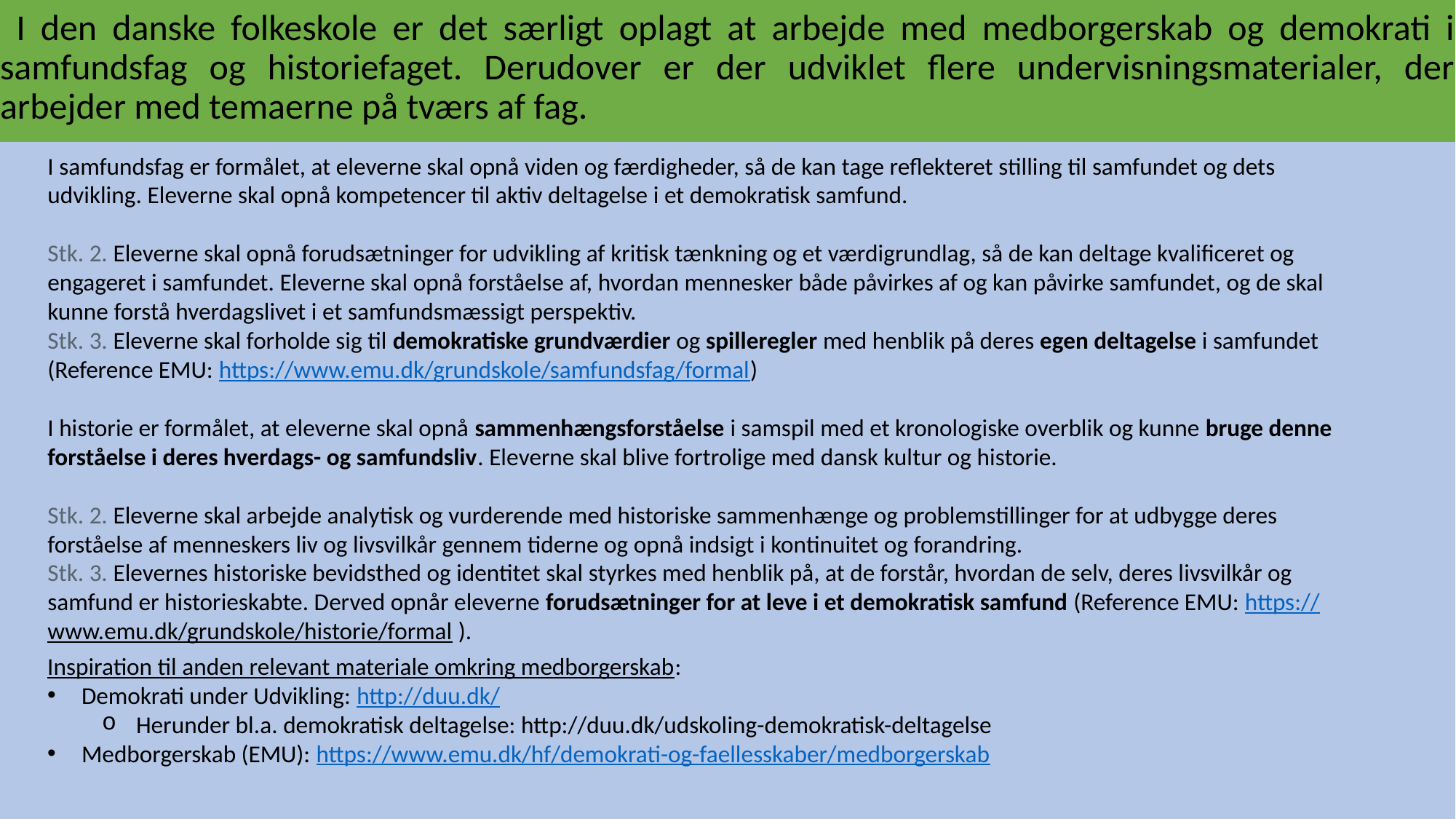

# I den danske folkeskole er det særligt oplagt at arbejde med medborgerskab og demokrati i samfundsfag og historiefaget. Derudover er der udviklet flere undervisningsmaterialer, der arbejder med temaerne på tværs af fag.

I samfundsfag er formålet, at eleverne skal opnå viden og færdigheder, så de kan tage reflekteret stilling til samfundet og dets udvikling. Eleverne skal opnå kompetencer til aktiv deltagelse i et demokratisk samfund.

Stk. 2. Eleverne skal opnå forudsætninger for udvikling af kritisk tænkning og et værdigrundlag, så de kan deltage kvalificeret og engageret i samfundet. Eleverne skal opnå forståelse af, hvordan mennesker både påvirkes af og kan påvirke samfundet, og de skal kunne forstå hverdagslivet i et samfundsmæssigt perspektiv.
Stk. 3. Eleverne skal forholde sig til demokratiske grundværdier og spilleregler med henblik på deres egen deltagelse i samfundet
(Reference EMU: https://www.emu.dk/grundskole/samfundsfag/formal)

I historie er formålet, at eleverne skal opnå sammenhængsforståelse i samspil med et kronologiske overblik og kunne bruge denne forståelse i deres hverdags- og samfundsliv. Eleverne skal blive fortrolige med dansk kultur og historie.

Stk. 2. Eleverne skal arbejde analytisk og vurderende med historiske sammenhænge og problemstillinger for at udbygge deres forståelse af menneskers liv og livsvilkår gennem tiderne og opnå indsigt i kontinuitet og forandring.
Stk. 3. Elevernes historiske bevidsthed og identitet skal styrkes med henblik på, at de forstår, hvordan de selv, deres livsvilkår og samfund er historieskabte. Derved opnår eleverne forudsætninger for at leve i et demokratisk samfund (Reference EMU: https://www.emu.dk/grundskole/historie/formal ).

Inspiration til anden relevant materiale omkring medborgerskab:
Demokrati under Udvikling: http://duu.dk/
Herunder bl.a. demokratisk deltagelse: http://duu.dk/udskoling-demokratisk-deltagelse
Medborgerskab (EMU): https://www.emu.dk/hf/demokrati-og-faellesskaber/medborgerskab